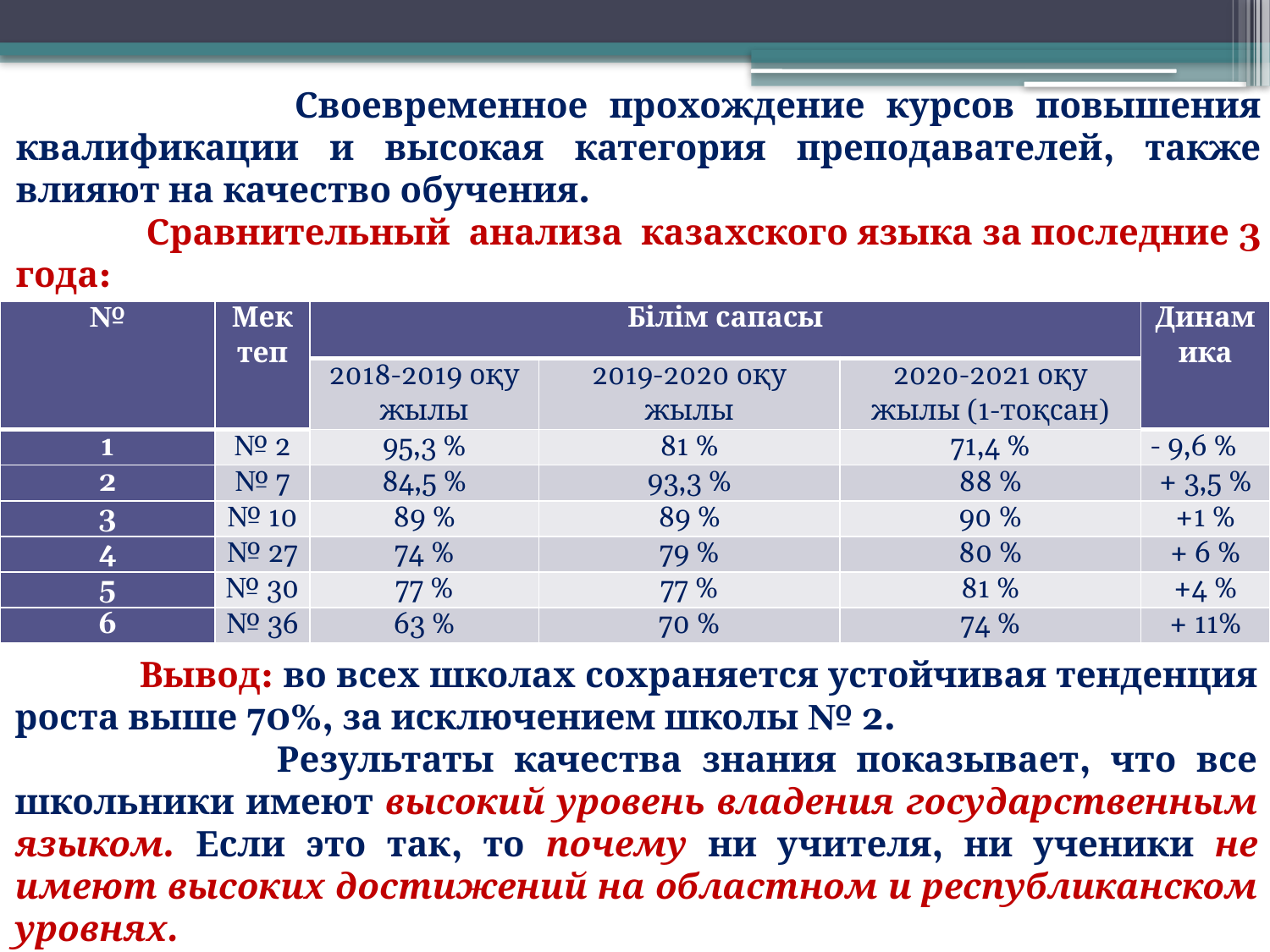

Своевременное прохождение курсов повышения квалификации и высокая категория преподавателей, также влияют на качество обучения.
              Сравнительный  анализа  казахского языка за последние 3 года:
| № | Мектеп | Білім сапасы |  |  | Динамика |
| --- | --- | --- | --- | --- | --- |
|  |  | 2018-2019 оқу жылы | 2019-2020 оқу жылы | 2020-2021 оқу жылы (1-тоқсан) |  |
| 1 | № 2 | 95,3 % | 81 % | 71,4 % | - 9,6 % |
| 2 | № 7 | 84,5 % | 93,3 % | 88 % | + 3,5 % |
| 3 | № 10 | 89 % | 89 % | 90 % | +1 % |
| 4 | № 27 | 74 % | 79 % | 80 % | + 6 % |
| 5 | № 30 | 77 % | 77 % | 81 % | +4 % |
| 6 | № 36 | 63 % | 70 % | 74 % | + 11% |
             Вывод: во всех школах сохраняется устойчивая тенденция роста выше 70%, за исключением школы № 2.
             Результаты качества знания показывает, что все школьники имеют высокий уровень владения государственным языком. Если это так, то почему ни учителя, ни ученики не имеют высоких достижений на областном и республиканском уровнях.